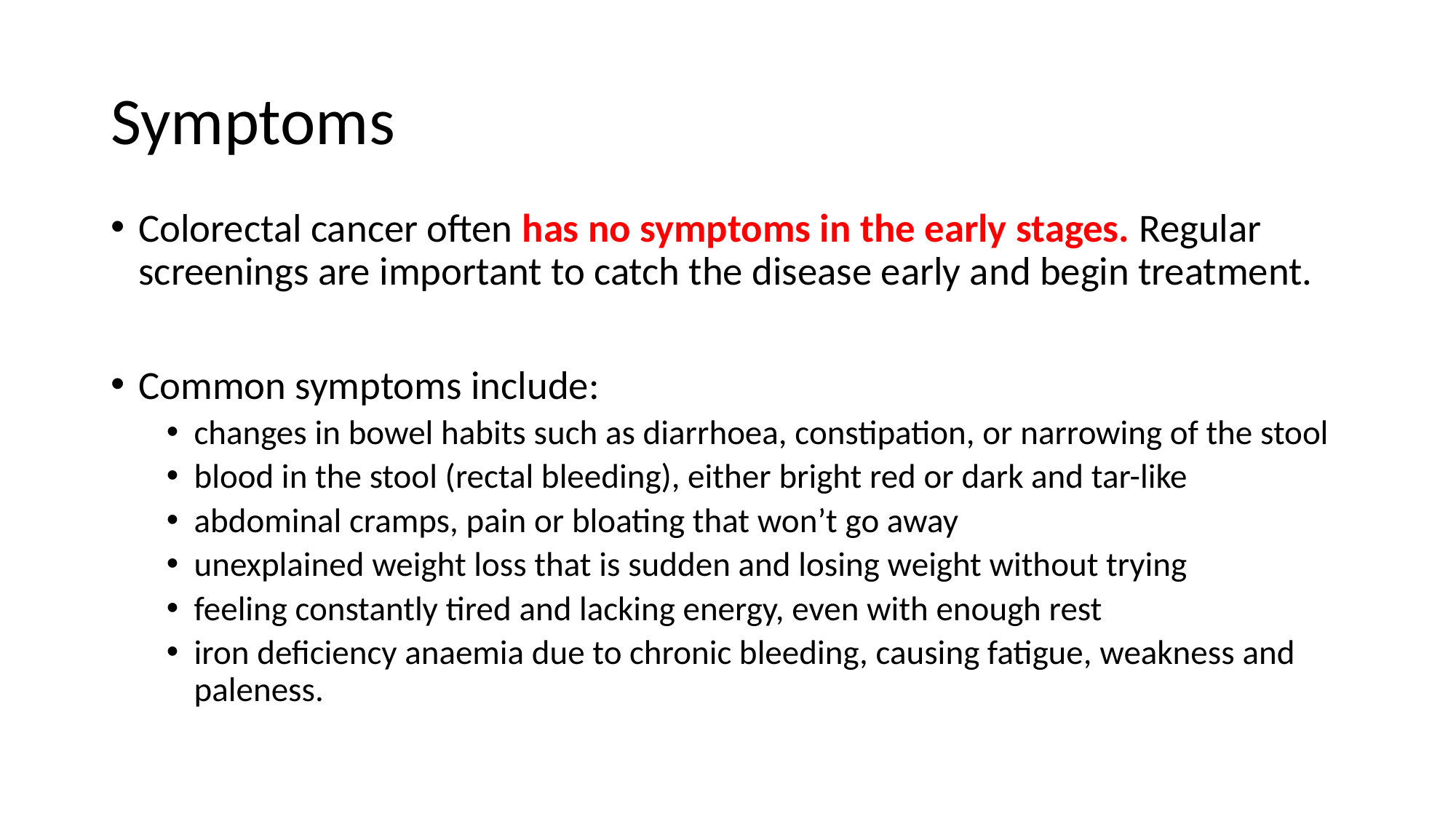

# Symptoms
Colorectal cancer often has no symptoms in the early stages. Regular screenings are important to catch the disease early and begin treatment.

Common symptoms include:
changes in bowel habits such as diarrhoea, constipation, or narrowing of the stool
blood in the stool (rectal bleeding), either bright red or dark and tar-like
abdominal cramps, pain or bloating that won’t go away
unexplained weight loss that is sudden and losing weight without trying
feeling constantly tired and lacking energy, even with enough rest
iron deficiency anaemia due to chronic bleeding, causing fatigue, weakness and paleness.